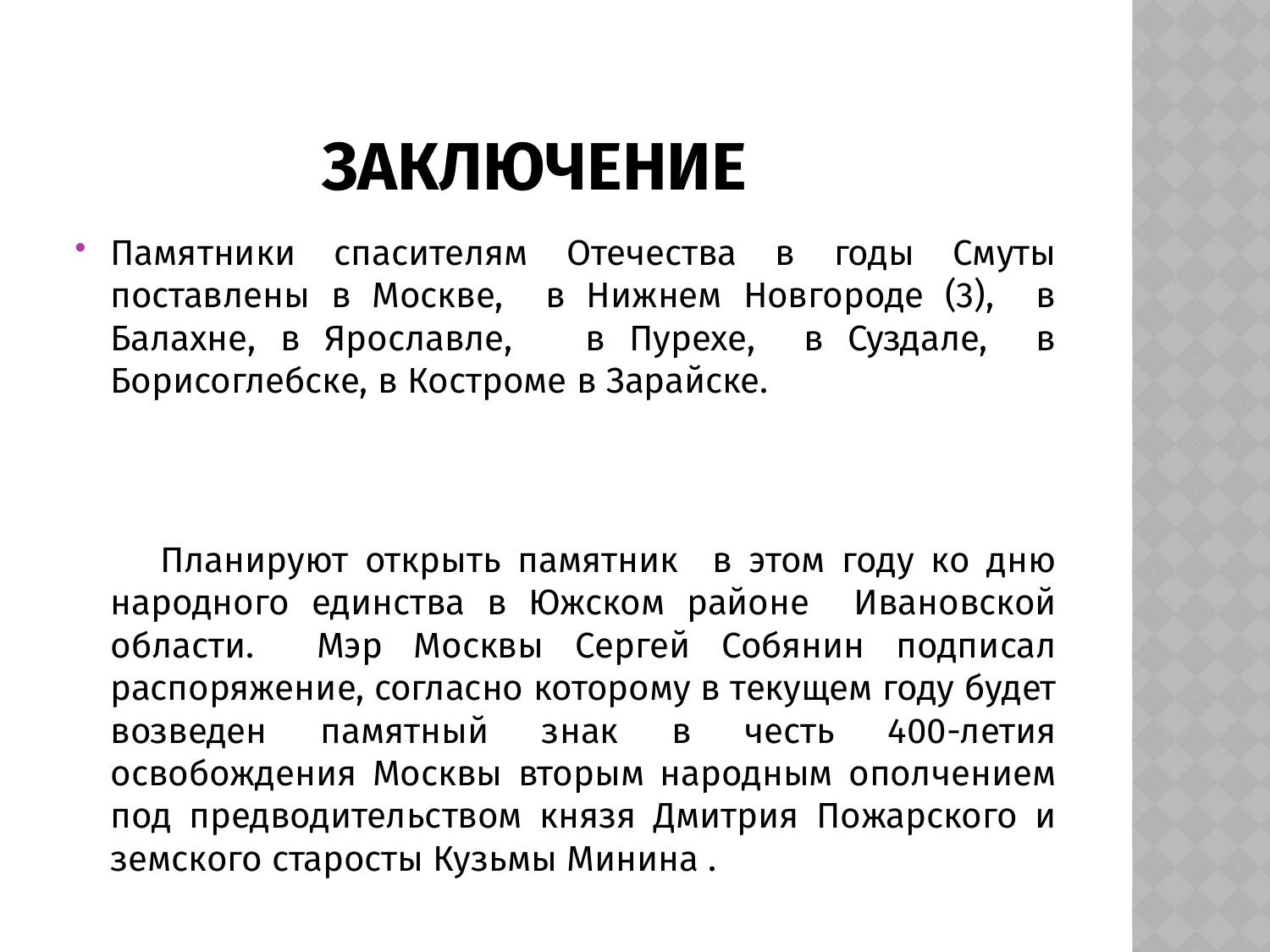

# Заключение
Памятники спасителям Отечества в годы Смуты поставлены в Москве,  в Нижнем Новгороде (3),  в Балахне, в Ярославле,   в Пурехе,  в Суздале,  в Борисоглебске, в Костроме в Зарайске.
     Планируют открыть памятник  в этом году ко дню народного единства в Южском районе  Ивановской области.  Мэр Москвы Сергей Собянин подписал распоряжение, согласно которому в текущем году будет возведен памятный знак в честь 400-летия освобождения Москвы вторым народным ополчением под предводительством князя Дмитрия Пожарского и земского старосты Кузьмы Минина .